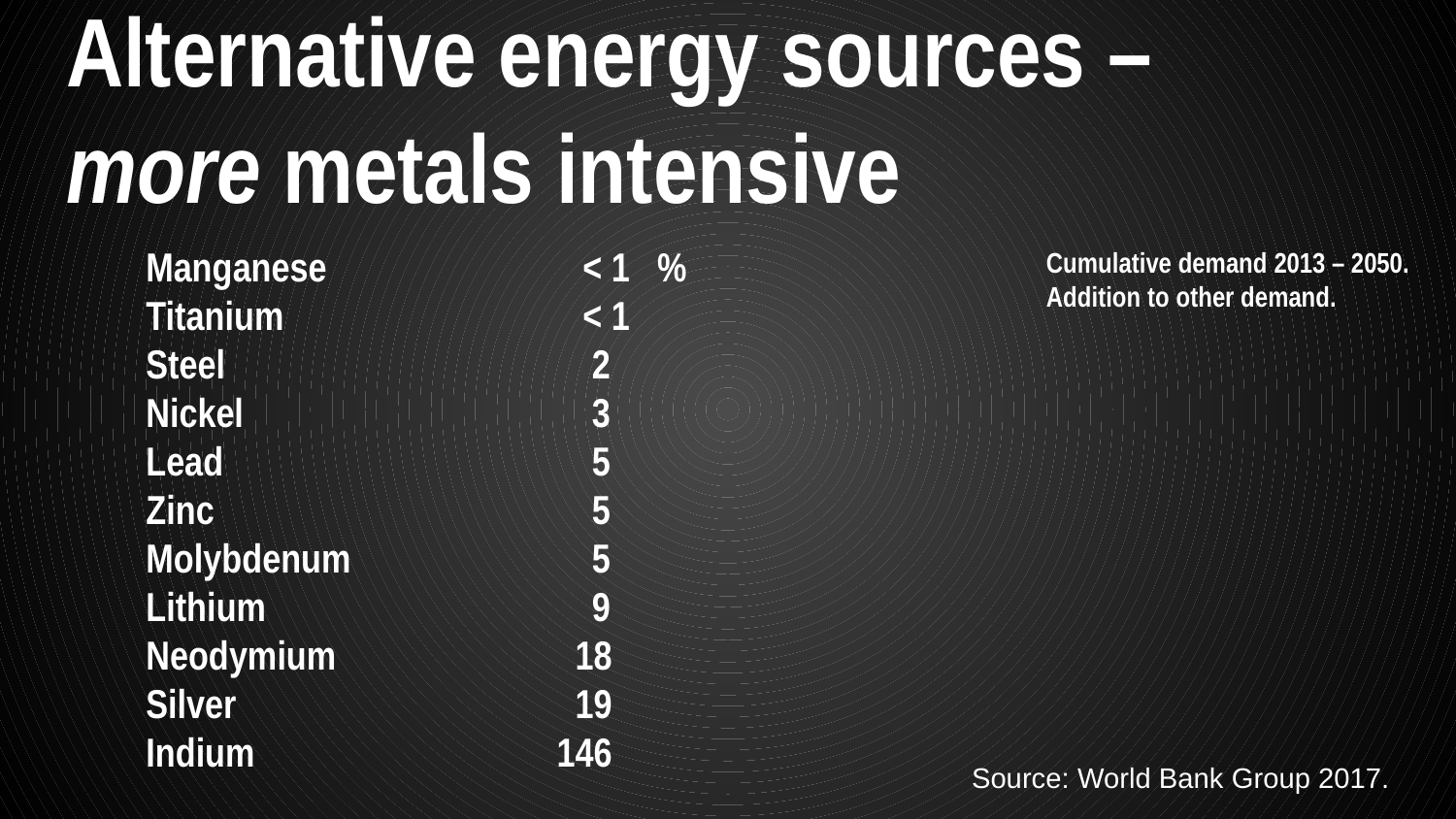

# Alternative energy sources – more metals intensive
Manganese		< 1   %
Titanium 		< 1
Steel			 2
Nickel			 3
Lead			 5
Zinc			 5
Molybdenum		 5
Lithium			 9
Neodymium	               18
Silver		               19
Indium		             146

Cumulative demand 2013 – 2050.
Addition to other demand.
Source: World Bank Group 2017.